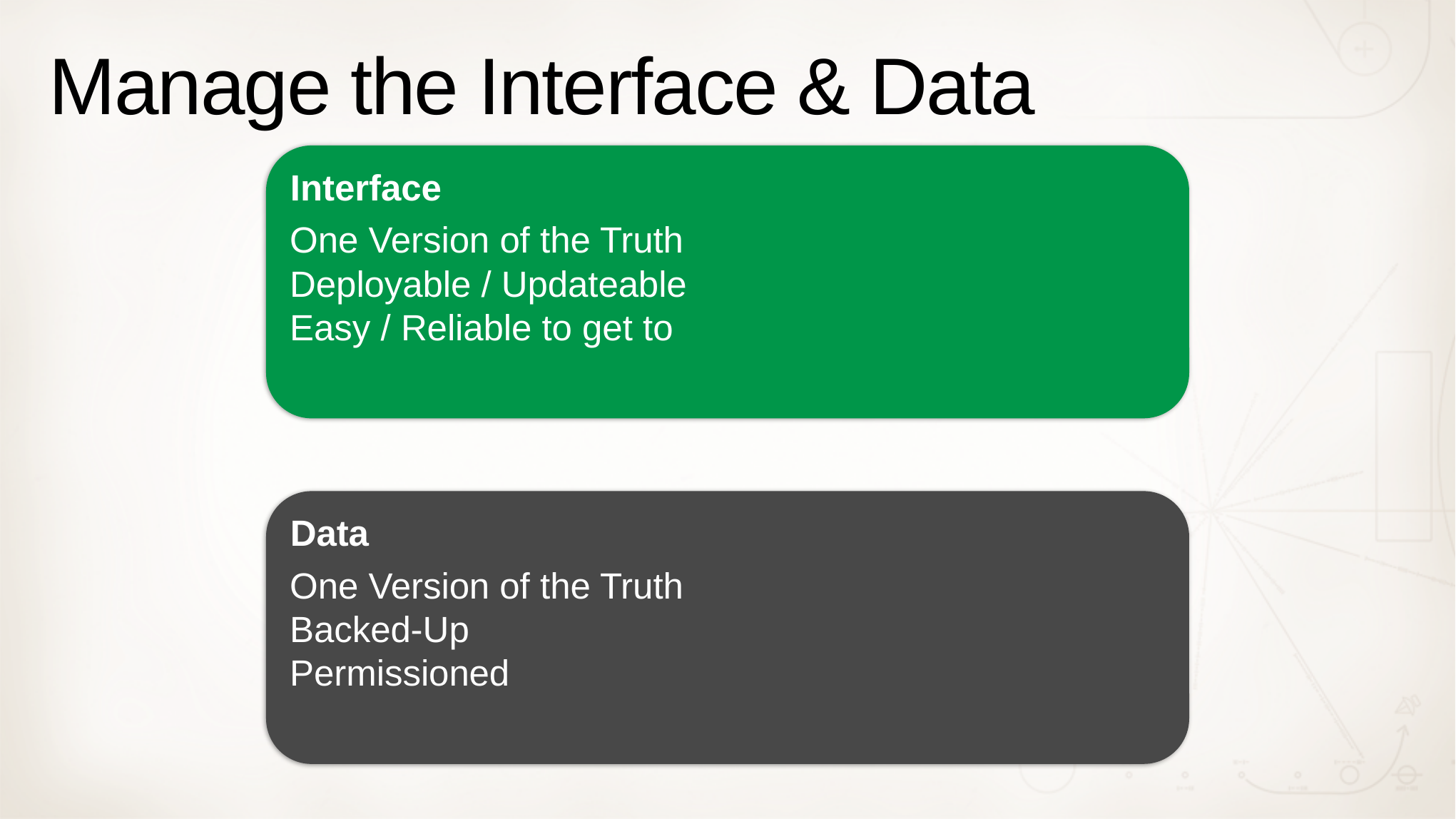

# Manage the Interface & Data
Interface
One Version of the Truth
Deployable / Updateable
Easy / Reliable to get to

Data
One Version of the Truth
Backed-Up
Permissioned